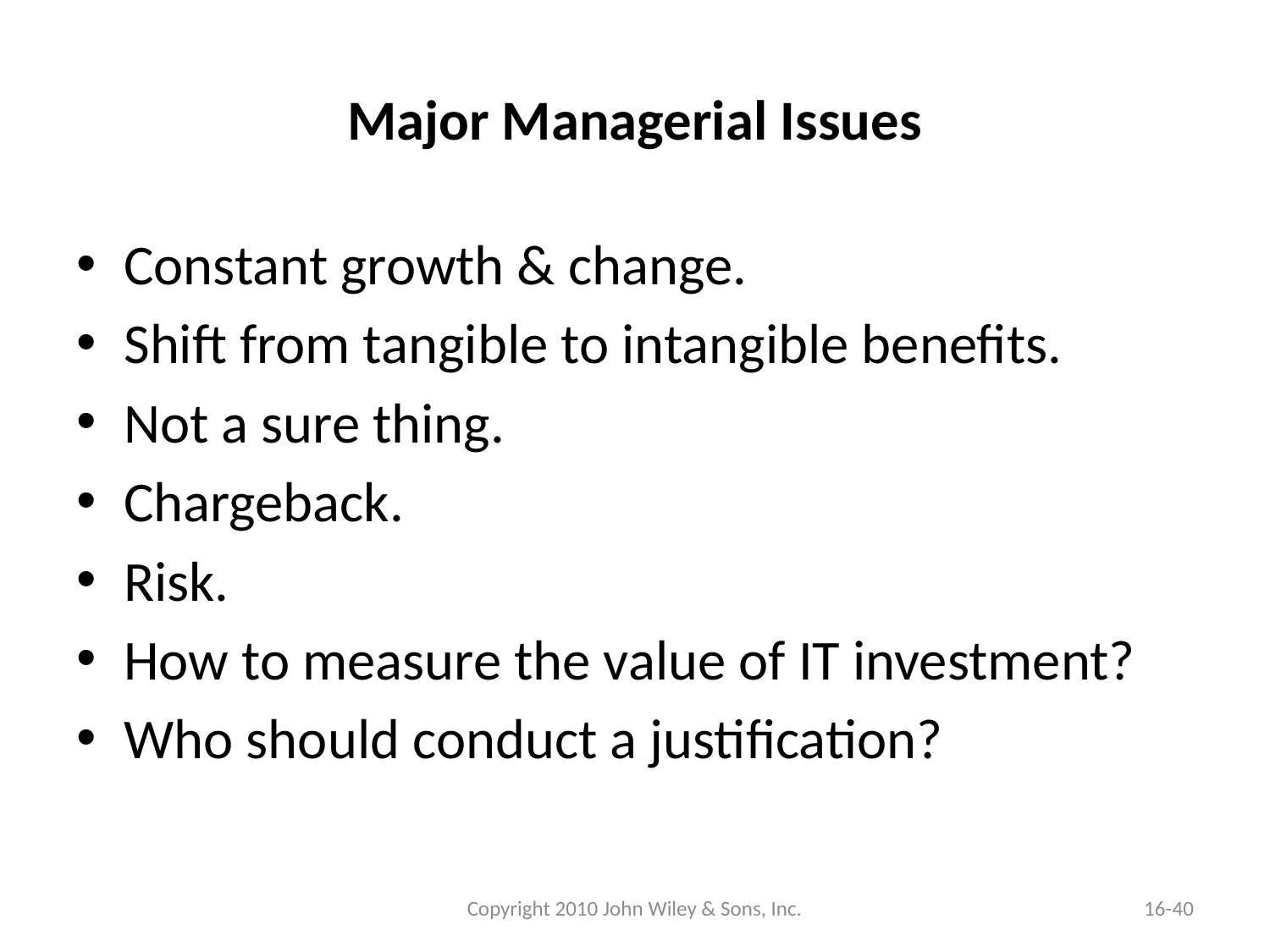

# Major Managerial Issues
Constant growth & change.
Shift from tangible to intangible benefits.
Not a sure thing.
Chargeback.
Risk.
How to measure the value of IT investment?
Who should conduct a justification?
Copyright 2010 John Wiley & Sons, Inc.
16-40